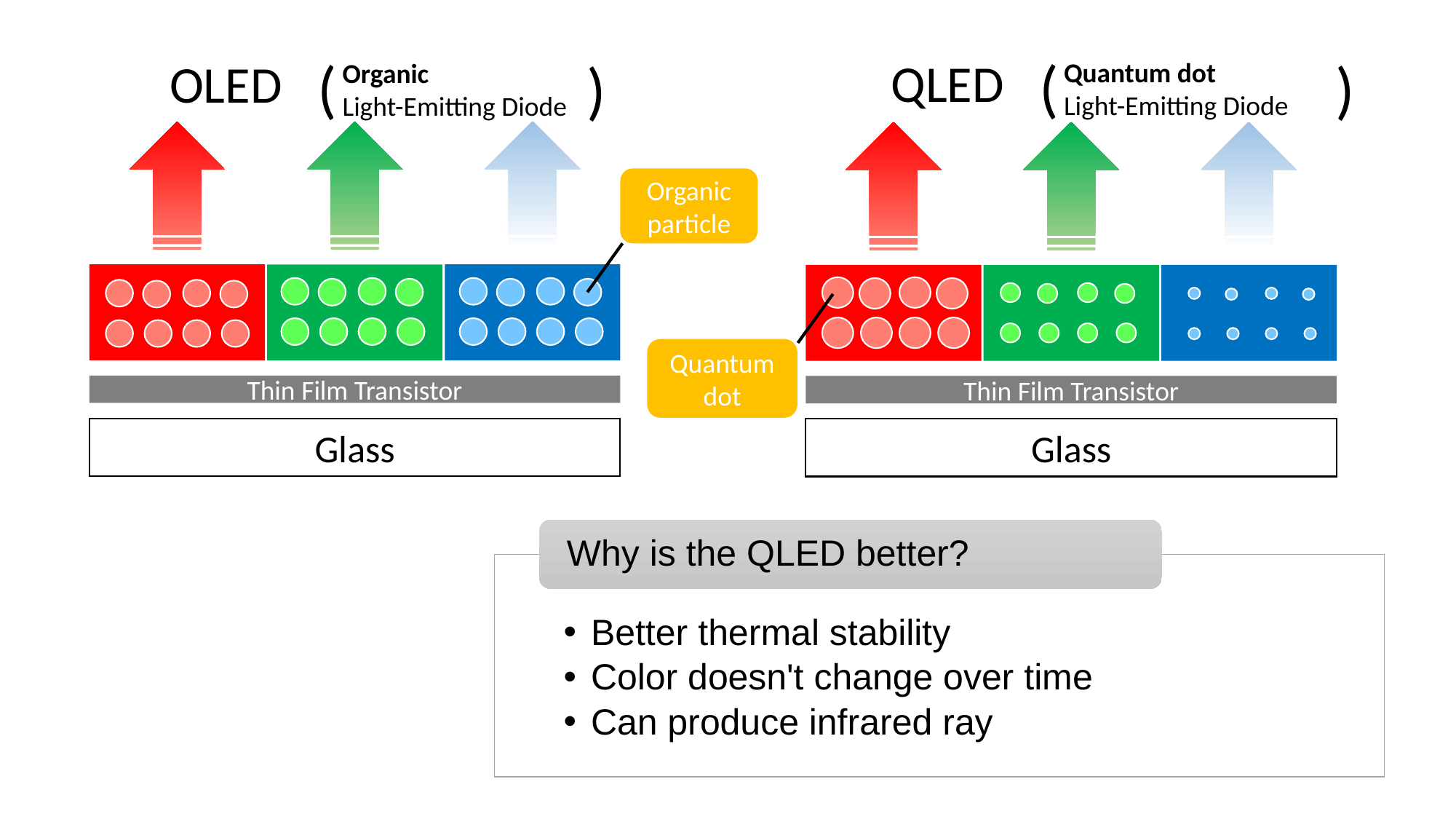

(
(
)
)
QLED
OLED
Quantum dot
Light-Emitting Diode
Organic
Light-Emitting Diode

Organic
particle

Quantum
dot
Thin Film Transistor
Thin Film Transistor
Glass
Glass

Why is the QLED better?
Better thermal stability
Color doesn't change over time
Can produce infrared ray